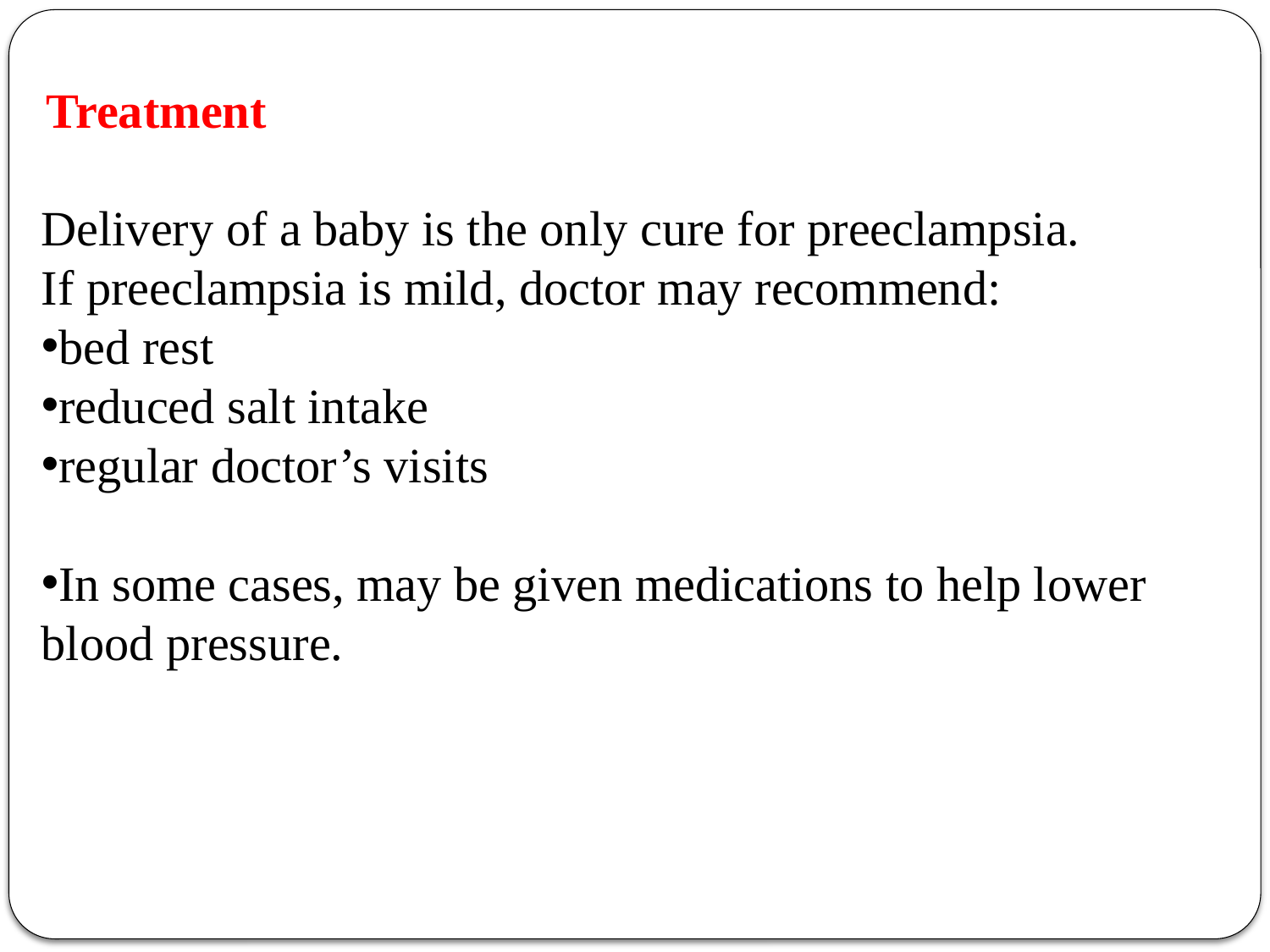

Treatment
Delivery of a baby is the only cure for preeclampsia.
If preeclampsia is mild, doctor may recommend:
bed rest
reduced salt intake
regular doctor’s visits

In some cases, may be given medications to help lower blood pressure.